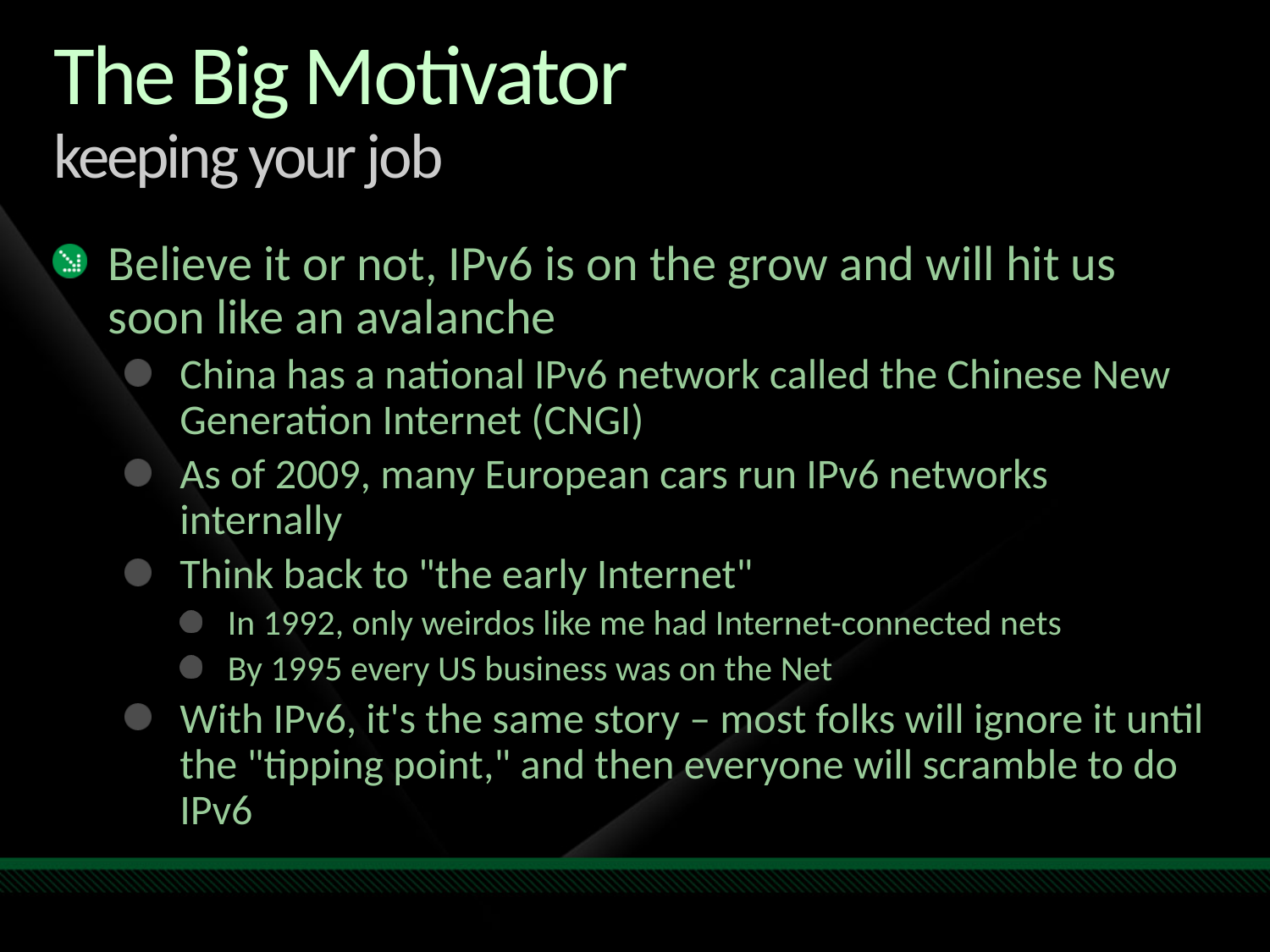

# The Big Motivator keeping your job
Believe it or not, IPv6 is on the grow and will hit us soon like an avalanche
China has a national IPv6 network called the Chinese New Generation Internet (CNGI)
As of 2009, many European cars run IPv6 networks internally
Think back to "the early Internet"
In 1992, only weirdos like me had Internet-connected nets
By 1995 every US business was on the Net
With IPv6, it's the same story – most folks will ignore it until the "tipping point," and then everyone will scramble to do IPv6